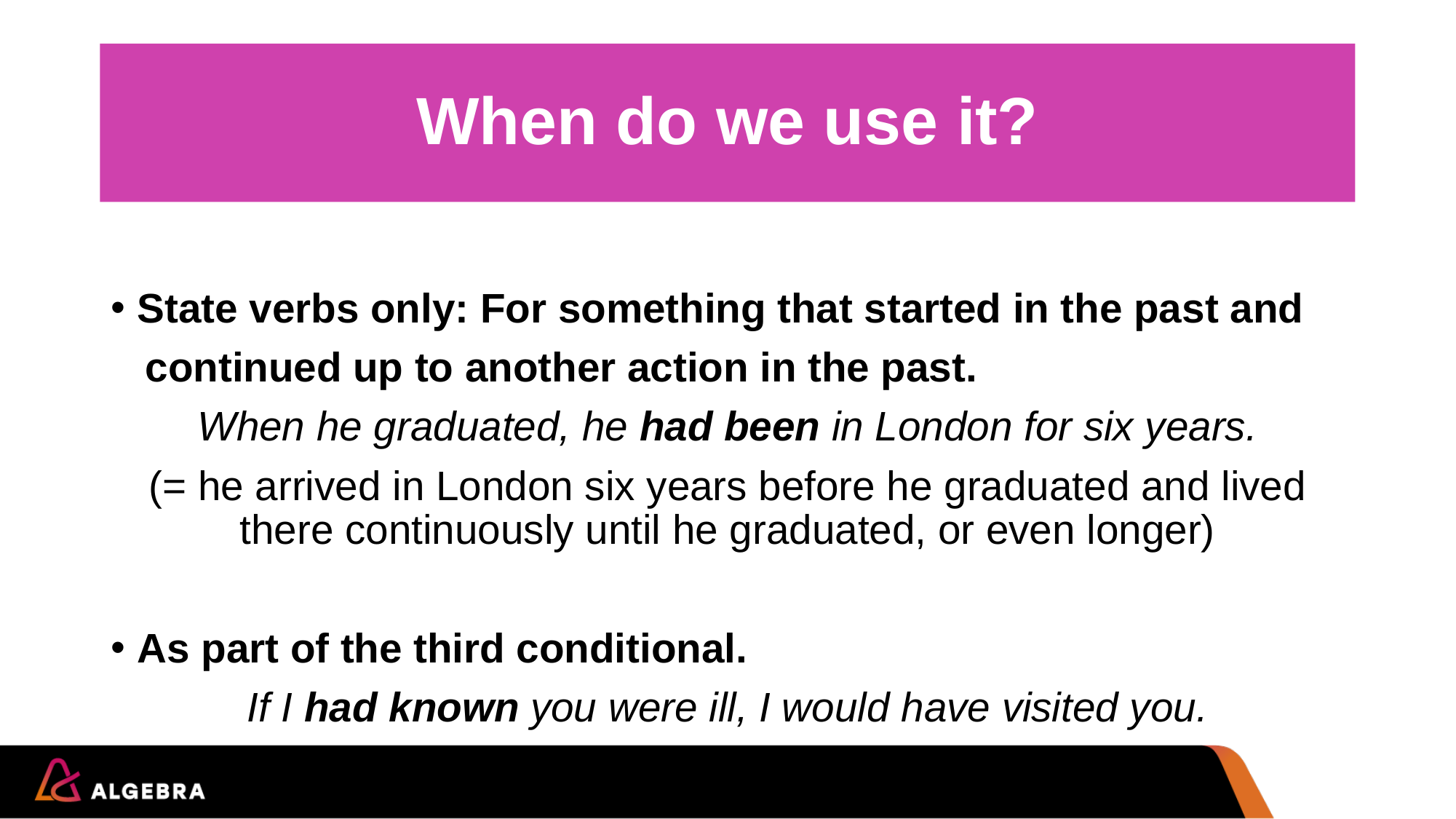

# When do we use it?

State verbs only: For something that started in the past and
   continued up to another action in the past.
When he graduated, he had been in London for six years.
(= he arrived in London six years before he graduated and lived there continuously until he graduated, or even longer)

As part of the third conditional.
If I had known you were ill, I would have visited you.